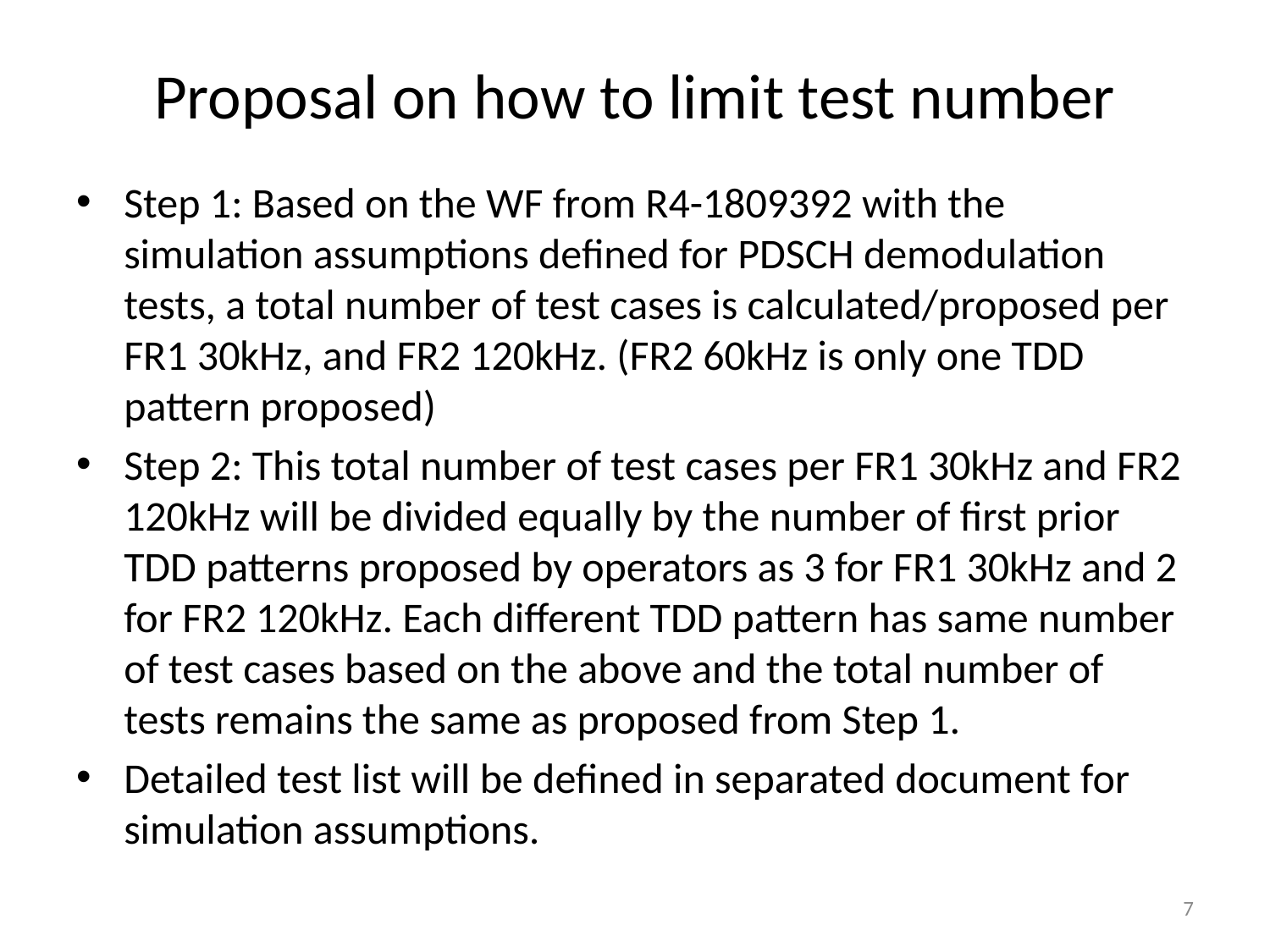

# Proposal on how to limit test number
Step 1: Based on the WF from R4-1809392 with the simulation assumptions defined for PDSCH demodulation tests, a total number of test cases is calculated/proposed per FR1 30kHz, and FR2 120kHz. (FR2 60kHz is only one TDD pattern proposed)
Step 2: This total number of test cases per FR1 30kHz and FR2 120kHz will be divided equally by the number of first prior TDD patterns proposed by operators as 3 for FR1 30kHz and 2 for FR2 120kHz. Each different TDD pattern has same number of test cases based on the above and the total number of tests remains the same as proposed from Step 1.
Detailed test list will be defined in separated document for simulation assumptions.
7